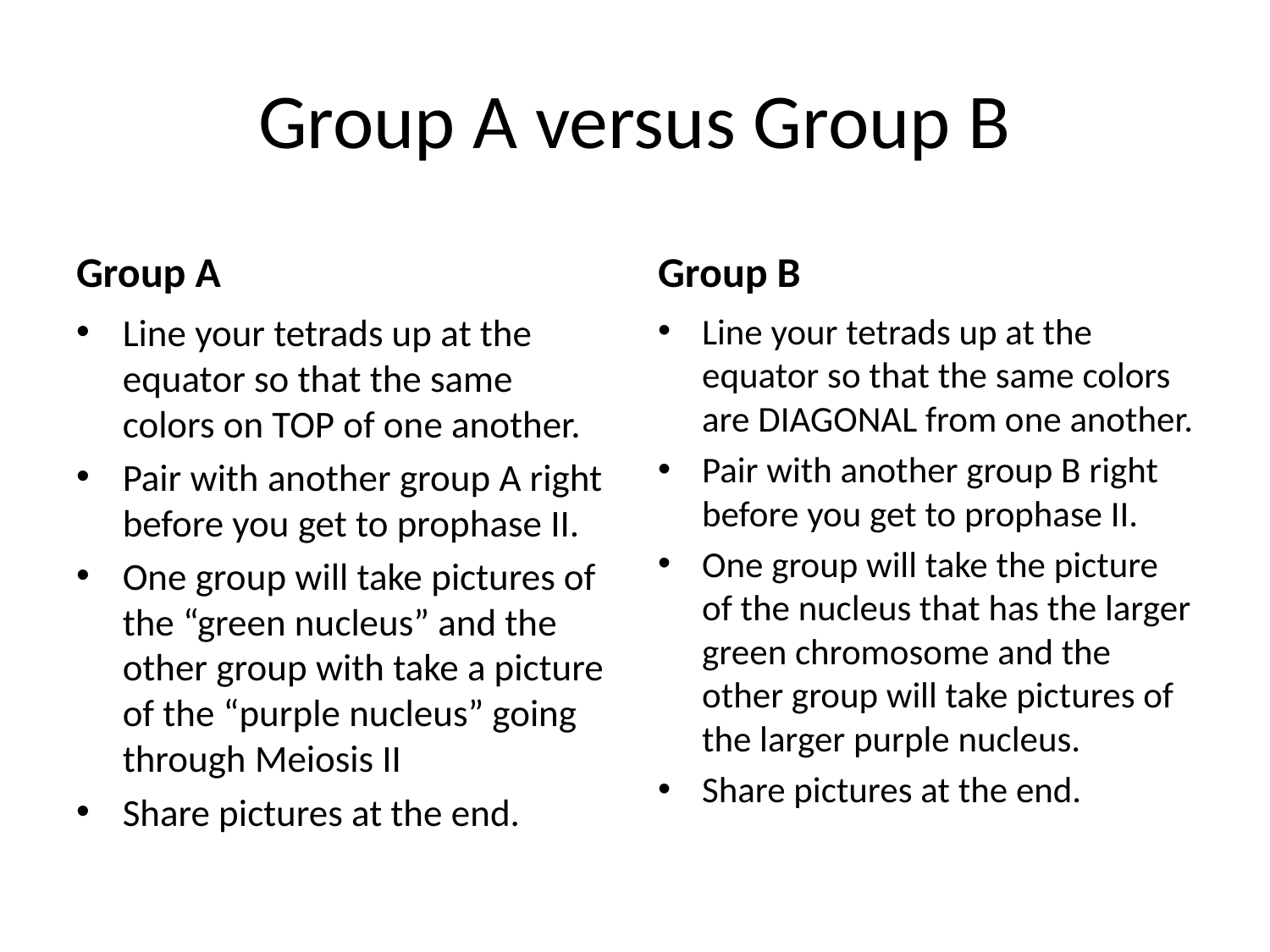

# Group A versus Group B
Group A
Group B
Line your tetrads up at the equator so that the same colors on TOP of one another.
Pair with another group A right before you get to prophase II.
One group will take pictures of the “green nucleus” and the other group with take a picture of the “purple nucleus” going through Meiosis II
Share pictures at the end.
Line your tetrads up at the equator so that the same colors are DIAGONAL from one another.
Pair with another group B right before you get to prophase II.
One group will take the picture of the nucleus that has the larger green chromosome and the other group will take pictures of the larger purple nucleus.
Share pictures at the end.